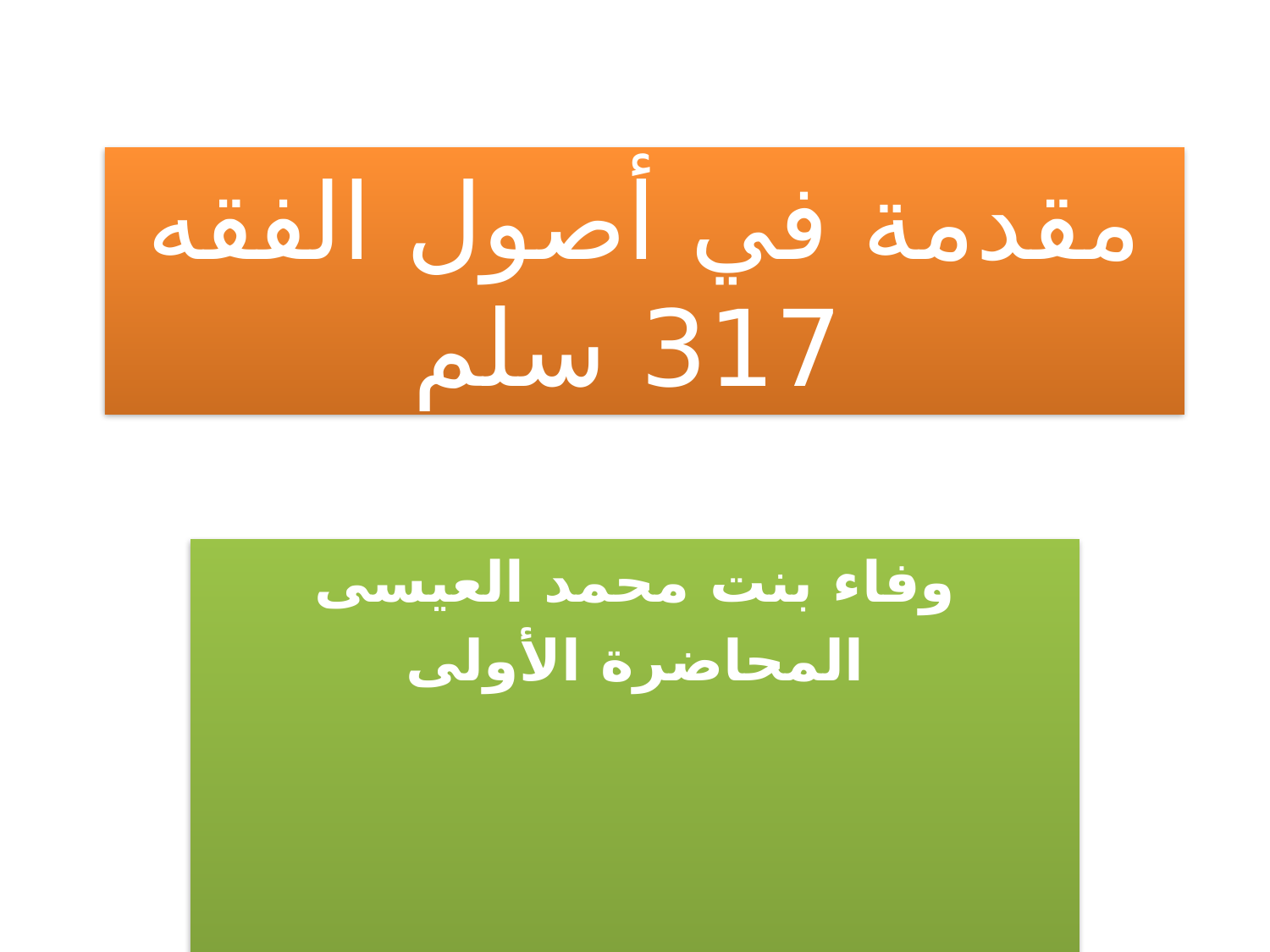

# مقدمة في أصول الفقه 317 سلم
وفاء بنت محمد العيسى
المحاضرة الأولى